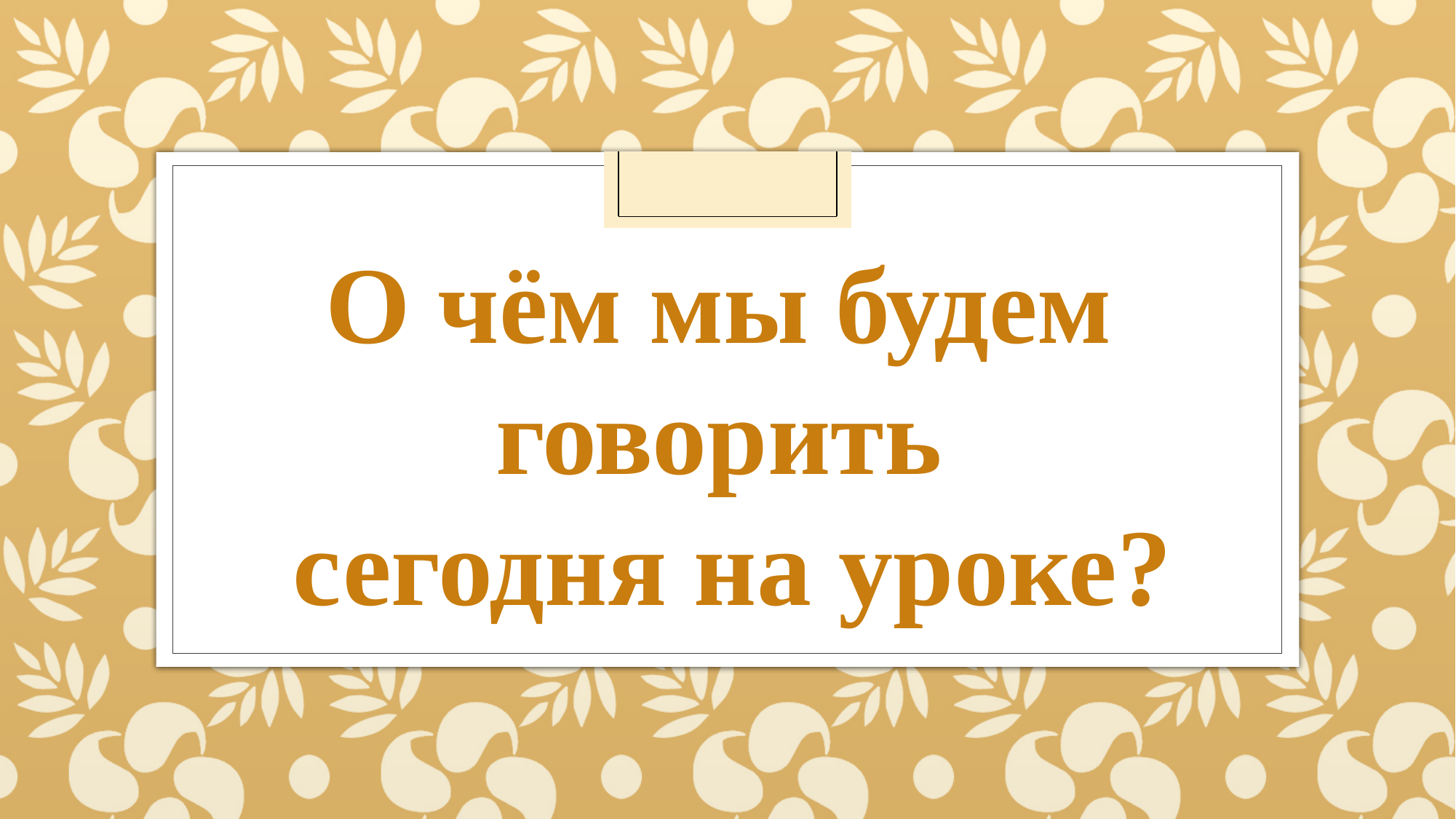

О чём мы будем
говорить
сегодня на уроке?